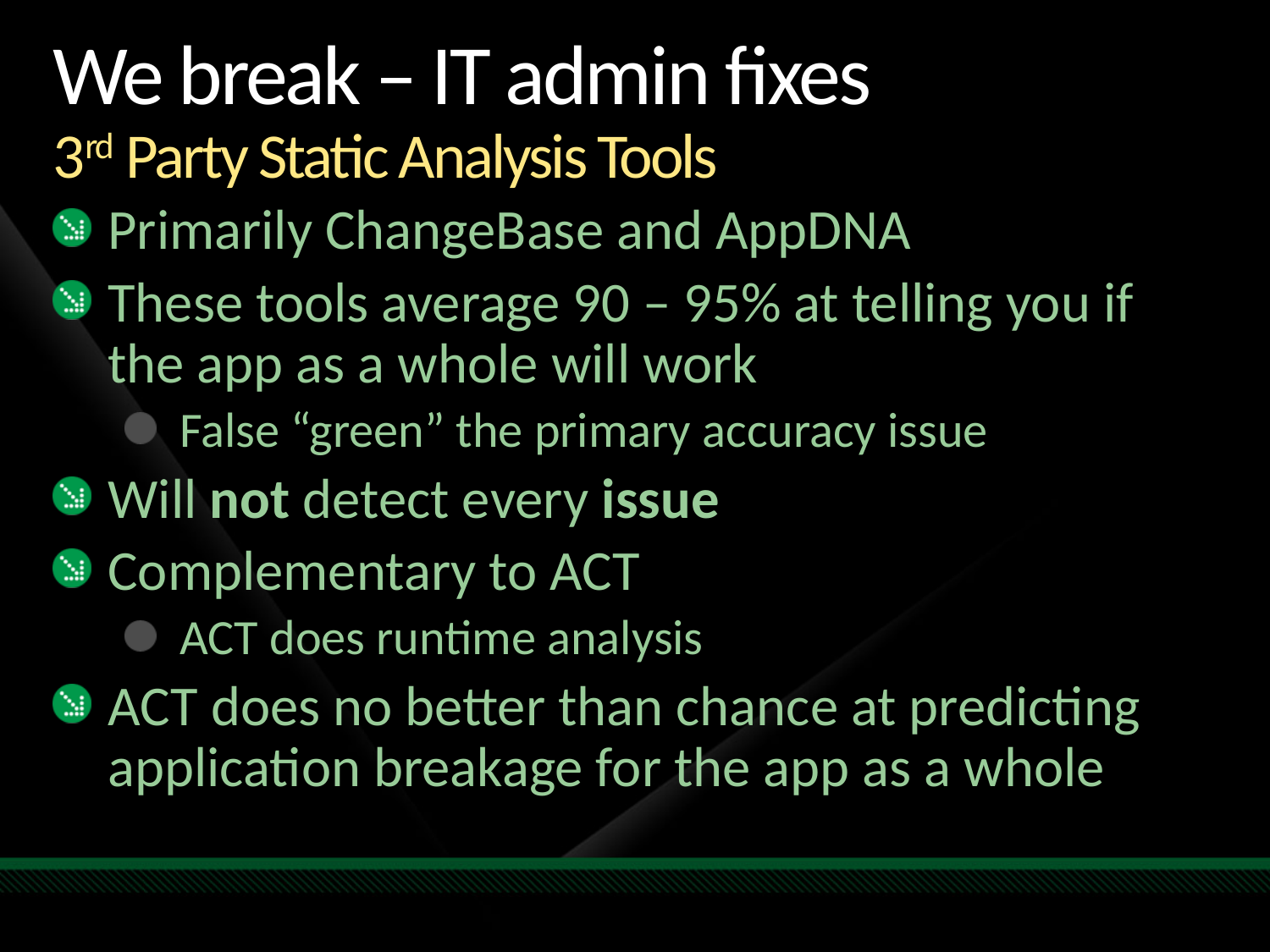

# We break – IT admin fixes 3rd Party Static Analysis Tools
Primarily ChangeBase and AppDNA
These tools average 90 – 95% at telling you if the app as a whole will work
False “green” the primary accuracy issue
Will not detect every issue
Complementary to ACT
ACT does runtime analysis
ACT does no better than chance at predicting application breakage for the app as a whole